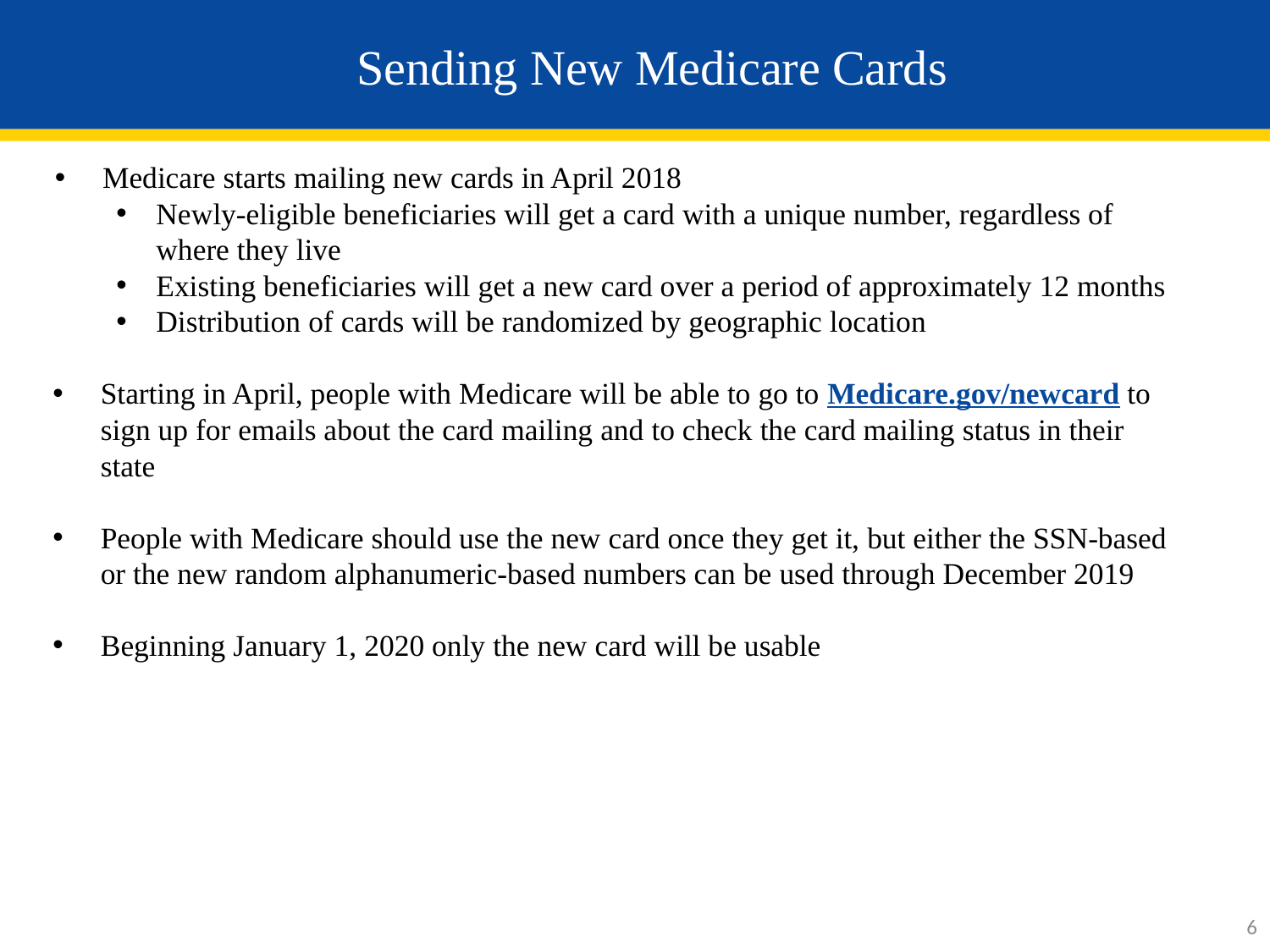

# Sending New Medicare Cards
Medicare starts mailing new cards in April 2018
Newly-eligible beneficiaries will get a card with a unique number, regardless of where they live
Existing beneficiaries will get a new card over a period of approximately 12 months
Distribution of cards will be randomized by geographic location

Starting in April, people with Medicare will be able to go to Medicare.gov/newcard to sign up for emails about the card mailing and to check the card mailing status in their state

People with Medicare should use the new card once they get it, but either the SSN-based or the new random alphanumeric-based numbers can be used through December 2019

Beginning January 1, 2020 only the new card will be usable

6